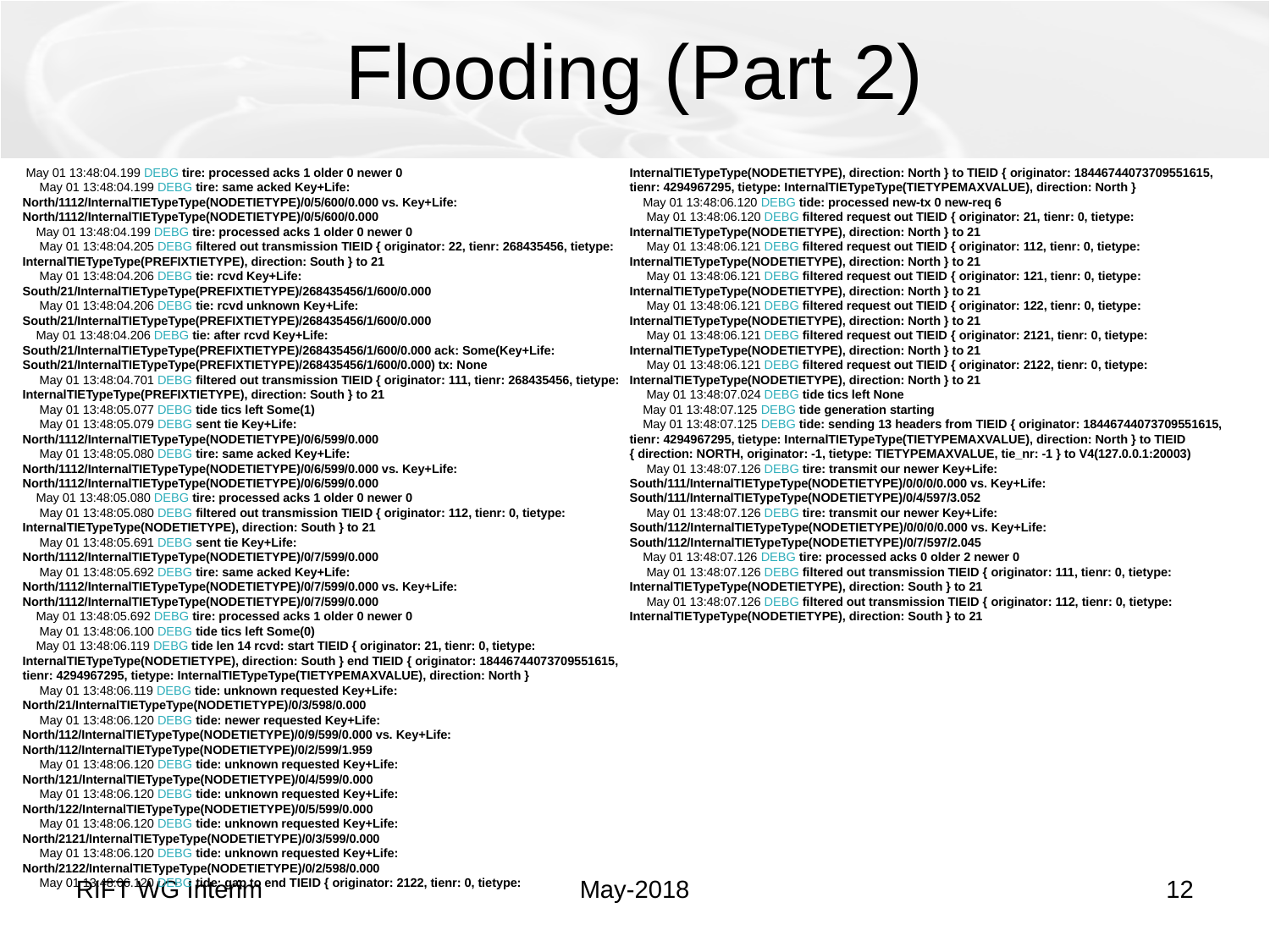

# Flooding (Part 2)
 May 01 13:48:04.199 DEBG tire: processed acks 1 older 0 newer 0
     May 01 13:48:04.199 DEBG tire: same acked Key+Life: North/1112/InternalTIETypeType(NODETIETYPE)/0/5/600/0.000 vs. Key+Life: North/1112/InternalTIETypeType(NODETIETYPE)/0/5/600/0.000
    May 01 13:48:04.199 DEBG tire: processed acks 1 older 0 newer 0
     May 01 13:48:04.205 DEBG filtered out transmission TIEID { originator: 22, tienr: 268435456, tietype: InternalTIETypeType(PREFIXTIETYPE), direction: South } to 21
     May 01 13:48:04.206 DEBG tie: rcvd Key+Life: South/21/InternalTIETypeType(PREFIXTIETYPE)/268435456/1/600/0.000
     May 01 13:48:04.206 DEBG tie: rcvd unknown Key+Life: South/21/InternalTIETypeType(PREFIXTIETYPE)/268435456/1/600/0.000
    May 01 13:48:04.206 DEBG tie: after rcvd Key+Life: South/21/InternalTIETypeType(PREFIXTIETYPE)/268435456/1/600/0.000 ack: Some(Key+Life: South/21/InternalTIETypeType(PREFIXTIETYPE)/268435456/1/600/0.000) tx: None
     May 01 13:48:04.701 DEBG filtered out transmission TIEID { originator: 111, tienr: 268435456, tietype: InternalTIETypeType(PREFIXTIETYPE), direction: South } to 21
     May 01 13:48:05.077 DEBG tide tics left Some(1)
     May 01 13:48:05.079 DEBG sent tie Key+Life: North/1112/InternalTIETypeType(NODETIETYPE)/0/6/599/0.000
     May 01 13:48:05.080 DEBG tire: same acked Key+Life: North/1112/InternalTIETypeType(NODETIETYPE)/0/6/599/0.000 vs. Key+Life: North/1112/InternalTIETypeType(NODETIETYPE)/0/6/599/0.000
    May 01 13:48:05.080 DEBG tire: processed acks 1 older 0 newer 0
     May 01 13:48:05.080 DEBG filtered out transmission TIEID { originator: 112, tienr: 0, tietype: InternalTIETypeType(NODETIETYPE), direction: South } to 21
     May 01 13:48:05.691 DEBG sent tie Key+Life: North/1112/InternalTIETypeType(NODETIETYPE)/0/7/599/0.000
     May 01 13:48:05.692 DEBG tire: same acked Key+Life: North/1112/InternalTIETypeType(NODETIETYPE)/0/7/599/0.000 vs. Key+Life: North/1112/InternalTIETypeType(NODETIETYPE)/0/7/599/0.000
    May 01 13:48:05.692 DEBG tire: processed acks 1 older 0 newer 0
     May 01 13:48:06.100 DEBG tide tics left Some(0)
    May 01 13:48:06.119 DEBG tide len 14 rcvd: start TIEID { originator: 21, tienr: 0, tietype: InternalTIETypeType(NODETIETYPE), direction: South } end TIEID { originator: 18446744073709551615, tienr: 4294967295, tietype: InternalTIETypeType(TIETYPEMAXVALUE), direction: North }
     May 01 13:48:06.119 DEBG tide: unknown requested Key+Life: North/21/InternalTIETypeType(NODETIETYPE)/0/3/598/0.000
     May 01 13:48:06.120 DEBG tide: newer requested Key+Life: North/112/InternalTIETypeType(NODETIETYPE)/0/9/599/0.000 vs. Key+Life: North/112/InternalTIETypeType(NODETIETYPE)/0/2/599/1.959
     May 01 13:48:06.120 DEBG tide: unknown requested Key+Life: North/121/InternalTIETypeType(NODETIETYPE)/0/4/599/0.000
     May 01 13:48:06.120 DEBG tide: unknown requested Key+Life: North/122/InternalTIETypeType(NODETIETYPE)/0/5/599/0.000
     May 01 13:48:06.120 DEBG tide: unknown requested Key+Life: North/2121/InternalTIETypeType(NODETIETYPE)/0/3/599/0.000
     May 01 13:48:06.120 DEBG tide: unknown requested Key+Life: North/2122/InternalTIETypeType(NODETIETYPE)/0/2/598/0.000
     May 01 13:48:06.120 DEBG tide: gap to end TIEID { originator: 2122, tienr: 0, tietype: InternalTIETypeType(NODETIETYPE), direction: North } to TIEID { originator: 18446744073709551615, tienr: 4294967295, tietype: InternalTIETypeType(TIETYPEMAXVALUE), direction: North }
    May 01 13:48:06.120 DEBG tide: processed new-tx 0 new-req 6
     May 01 13:48:06.120 DEBG filtered request out TIEID { originator: 21, tienr: 0, tietype: InternalTIETypeType(NODETIETYPE), direction: North } to 21
     May 01 13:48:06.121 DEBG filtered request out TIEID { originator: 112, tienr: 0, tietype: InternalTIETypeType(NODETIETYPE), direction: North } to 21
     May 01 13:48:06.121 DEBG filtered request out TIEID { originator: 121, tienr: 0, tietype: InternalTIETypeType(NODETIETYPE), direction: North } to 21
     May 01 13:48:06.121 DEBG filtered request out TIEID { originator: 122, tienr: 0, tietype: InternalTIETypeType(NODETIETYPE), direction: North } to 21
     May 01 13:48:06.121 DEBG filtered request out TIEID { originator: 2121, tienr: 0, tietype: InternalTIETypeType(NODETIETYPE), direction: North } to 21
     May 01 13:48:06.121 DEBG filtered request out TIEID { originator: 2122, tienr: 0, tietype: InternalTIETypeType(NODETIETYPE), direction: North } to 21
     May 01 13:48:07.024 DEBG tide tics left None
    May 01 13:48:07.125 DEBG tide generation starting
    May 01 13:48:07.125 DEBG tide: sending 13 headers from TIEID { originator: 18446744073709551615, tienr: 4294967295, tietype: InternalTIETypeType(TIETYPEMAXVALUE), direction: North } to TIEID { direction: NORTH, originator: -1, tietype: TIETYPEMAXVALUE, tie_nr: -1 } to V4(127.0.0.1:20003)
     May 01 13:48:07.126 DEBG tire: transmit our newer Key+Life: South/111/InternalTIETypeType(NODETIETYPE)/0/0/0/0.000 vs. Key+Life: South/111/InternalTIETypeType(NODETIETYPE)/0/4/597/3.052
     May 01 13:48:07.126 DEBG tire: transmit our newer Key+Life: South/112/InternalTIETypeType(NODETIETYPE)/0/0/0/0.000 vs. Key+Life: South/112/InternalTIETypeType(NODETIETYPE)/0/7/597/2.045
    May 01 13:48:07.126 DEBG tire: processed acks 0 older 2 newer 0
     May 01 13:48:07.126 DEBG filtered out transmission TIEID { originator: 111, tienr: 0, tietype: InternalTIETypeType(NODETIETYPE), direction: South } to 21
     May 01 13:48:07.126 DEBG filtered out transmission TIEID { originator: 112, tienr: 0, tietype: InternalTIETypeType(NODETIETYPE), direction: South } to 21
RIFT WG Interim
May-2018
12